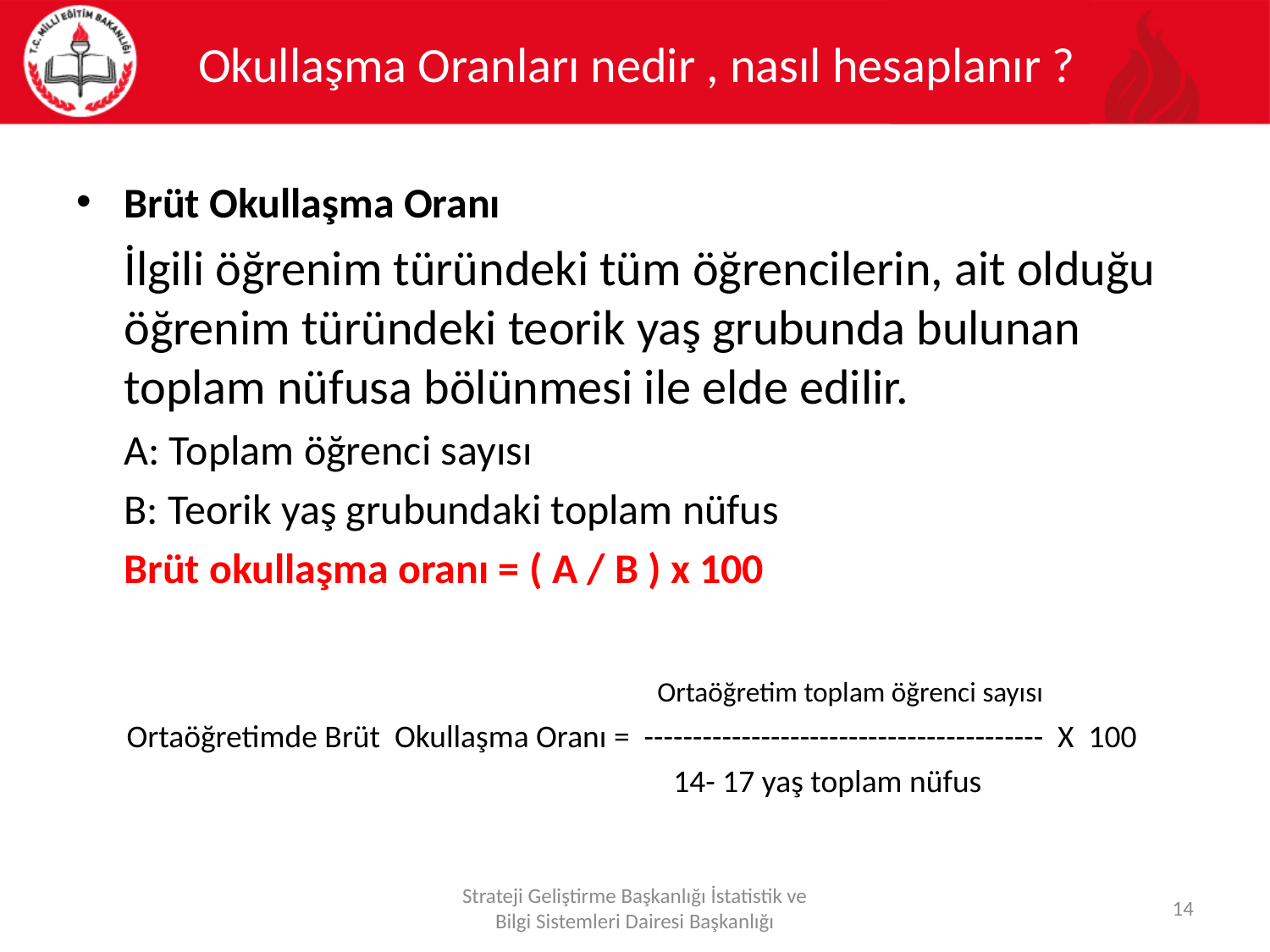

# Okullaşma Oranları nedir , nasıl hesaplanır ?
Brüt Okullaşma Oranı
     İlgili öğrenim türündeki tüm öğrencilerin, ait olduğu öğrenim türündeki teorik yaş grubunda bulunan toplam nüfusa bölünmesi ile elde edilir.
     A: Toplam öğrenci sayısı
     B: Teorik yaş grubundaki toplam nüfus
     Brüt okullaşma oranı = ( A / B ) x 100

                                                             Ortaöğretim toplam öğrenci sayısı
       Ortaöğretimde Brüt  Okullaşma Oranı =  -----------------------------------------  X  100
                                                                                   14- 17 yaş toplam nüfus

Strateji Geliştirme Başkanlığı İstatistik ve Bilgi Sistemleri Dairesi Başkanlığı
14